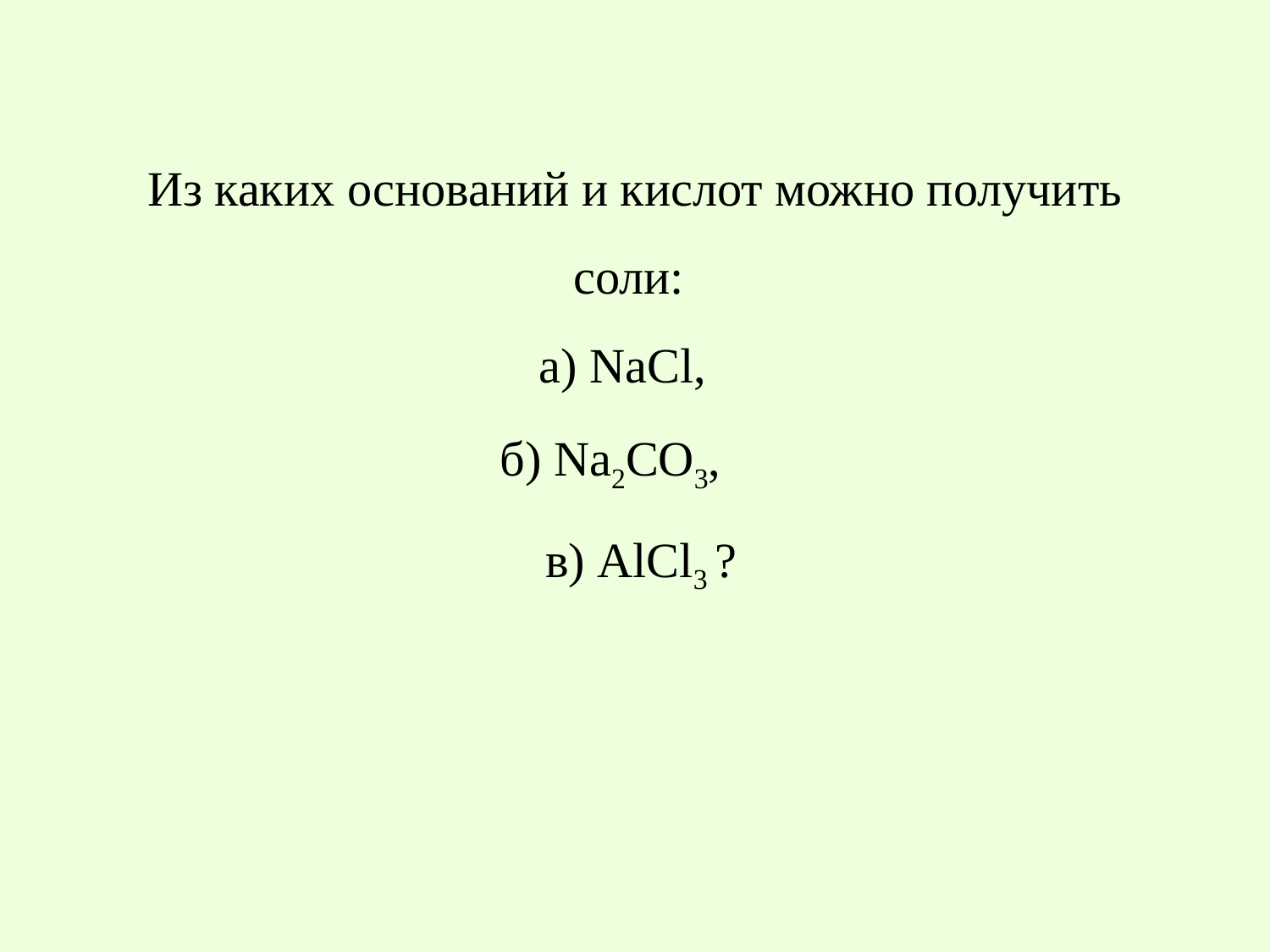

# Из каких оснований и кислот можно получить соли: а) NaCl, б) Na2CO3, в) АlCl3 ?